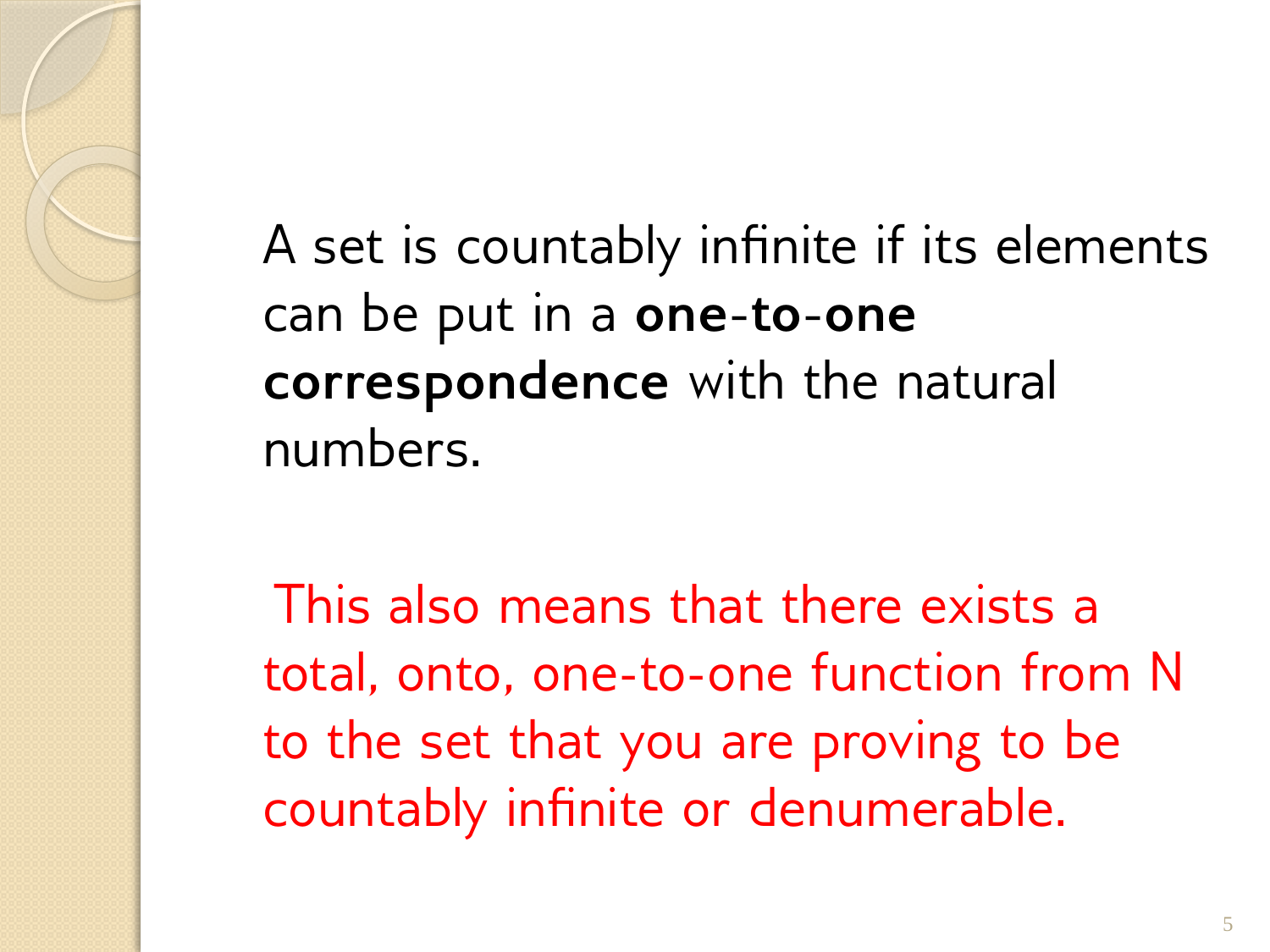

#
	A set is countably infinite if its elements can be put in a one-to-one correspondence with the natural numbers.

   This also means that there exists a total, onto, one-to-one function from N to the set that you are proving to be countably infinite or denumerable.
5